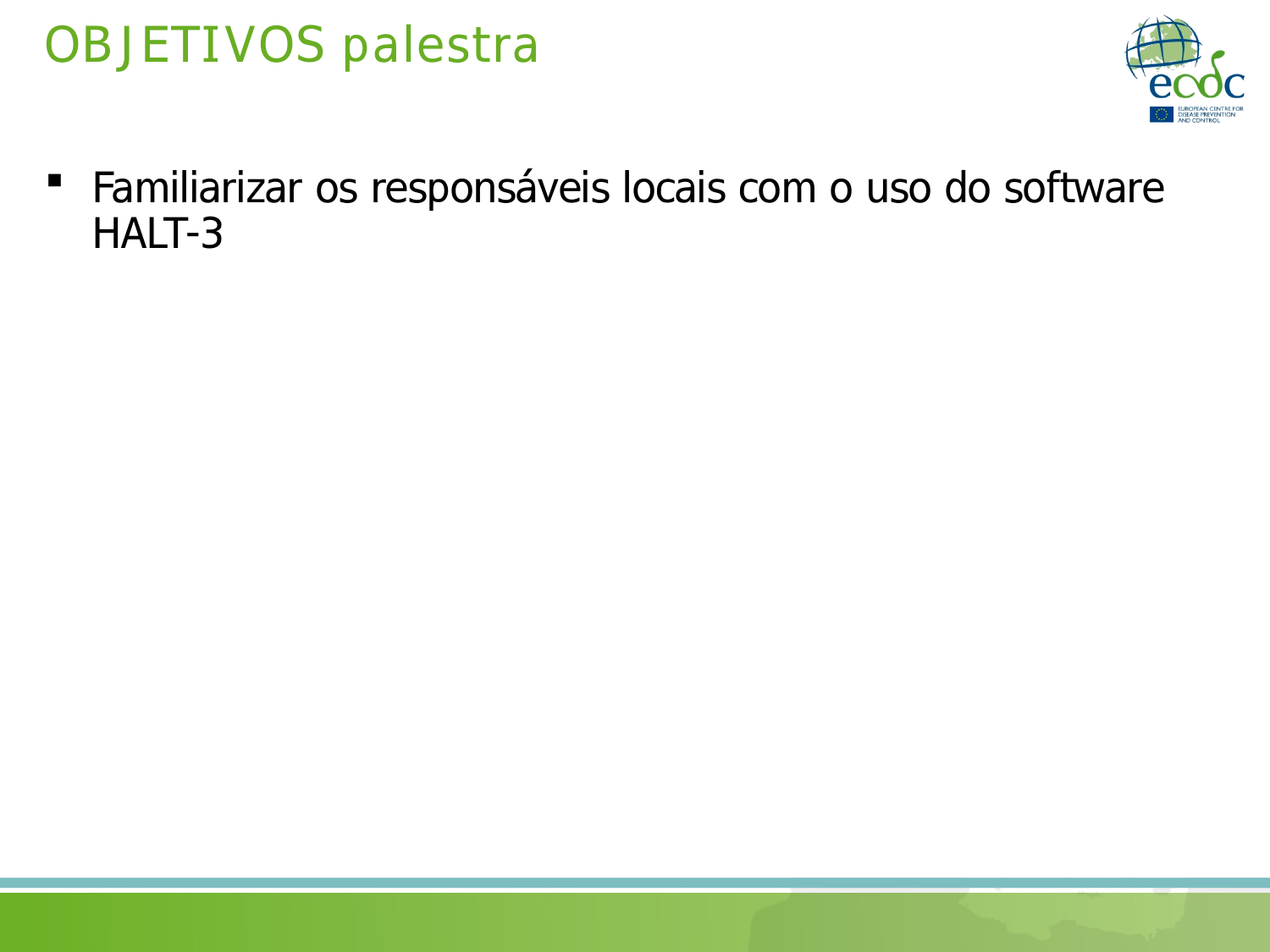

# OBJETIVOS palestra
Familiarizar os responsáveis locais com o uso do software HALT-3